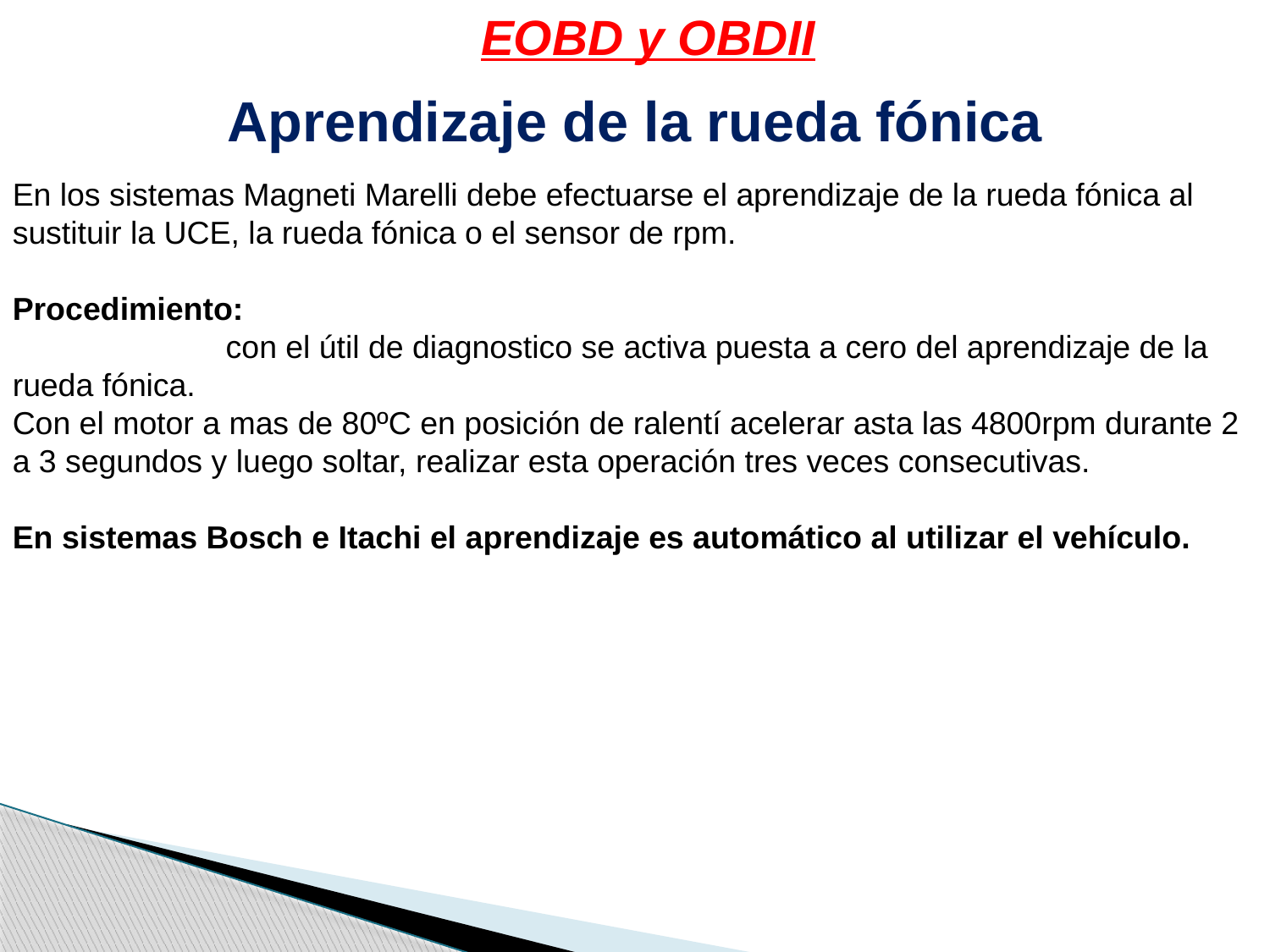

EOBD y OBDII
Aprendizaje de la rueda fónica
En los sistemas Magneti Marelli debe efectuarse el aprendizaje de la rueda fónica al sustituir la UCE, la rueda fónica o el sensor de rpm.

Procedimiento:
                        con el útil de diagnostico se activa puesta a cero del aprendizaje de la rueda fónica.
Con el motor a mas de 80ºC en posición de ralentí acelerar asta las 4800rpm durante 2 a 3 segundos y luego soltar, realizar esta operación tres veces consecutivas.

En sistemas Bosch e Itachi el aprendizaje es automático al utilizar el vehículo.